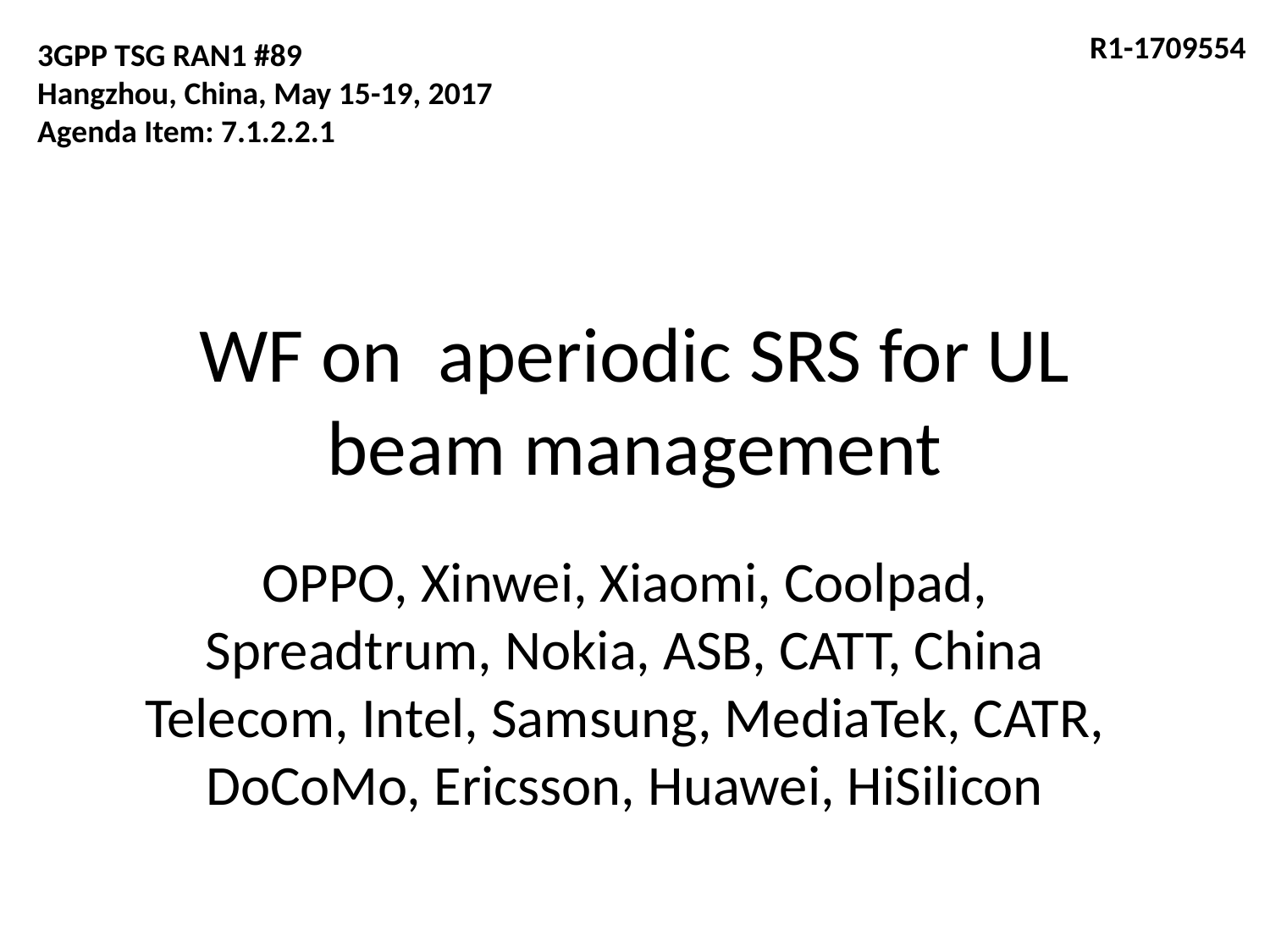

R1-1709554
3GPP TSG RAN1 #89
Hangzhou, China, May 15-19, 2017
Agenda Item: 7.1.2.2.1
# WF on  aperiodic SRS for UL beam management
OPPO, Xinwei, Xiaomi, Coolpad, Spreadtrum, Nokia, ASB, CATT, China Telecom, Intel, Samsung, MediaTek, CATR, DoCoMo, Ericsson, Huawei, HiSilicon